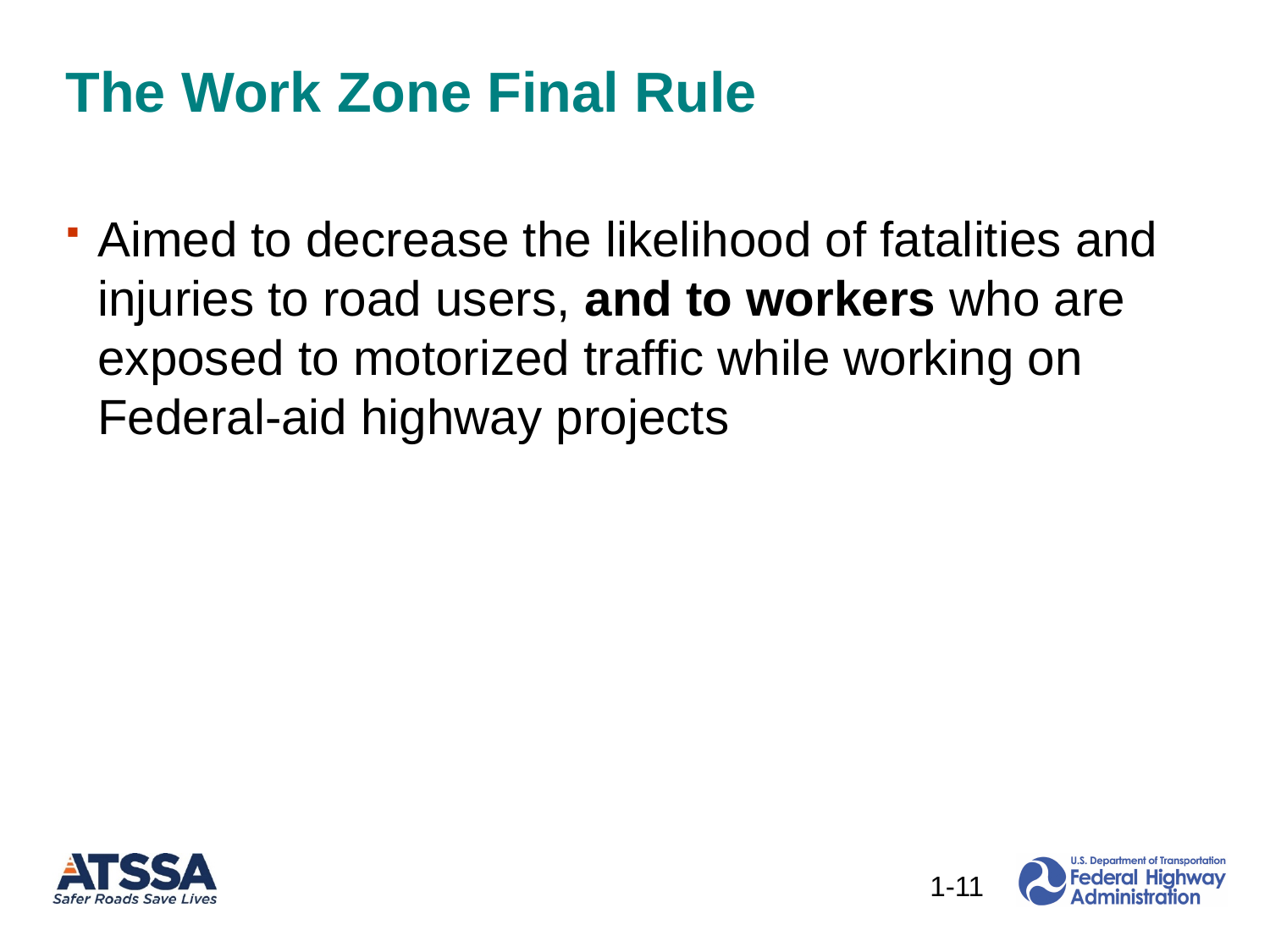

# The Work Zone Final Rule
Aimed to decrease the likelihood of fatalities and injuries to road users, and to workers who are exposed to motorized traffic while working on Federal-aid highway projects